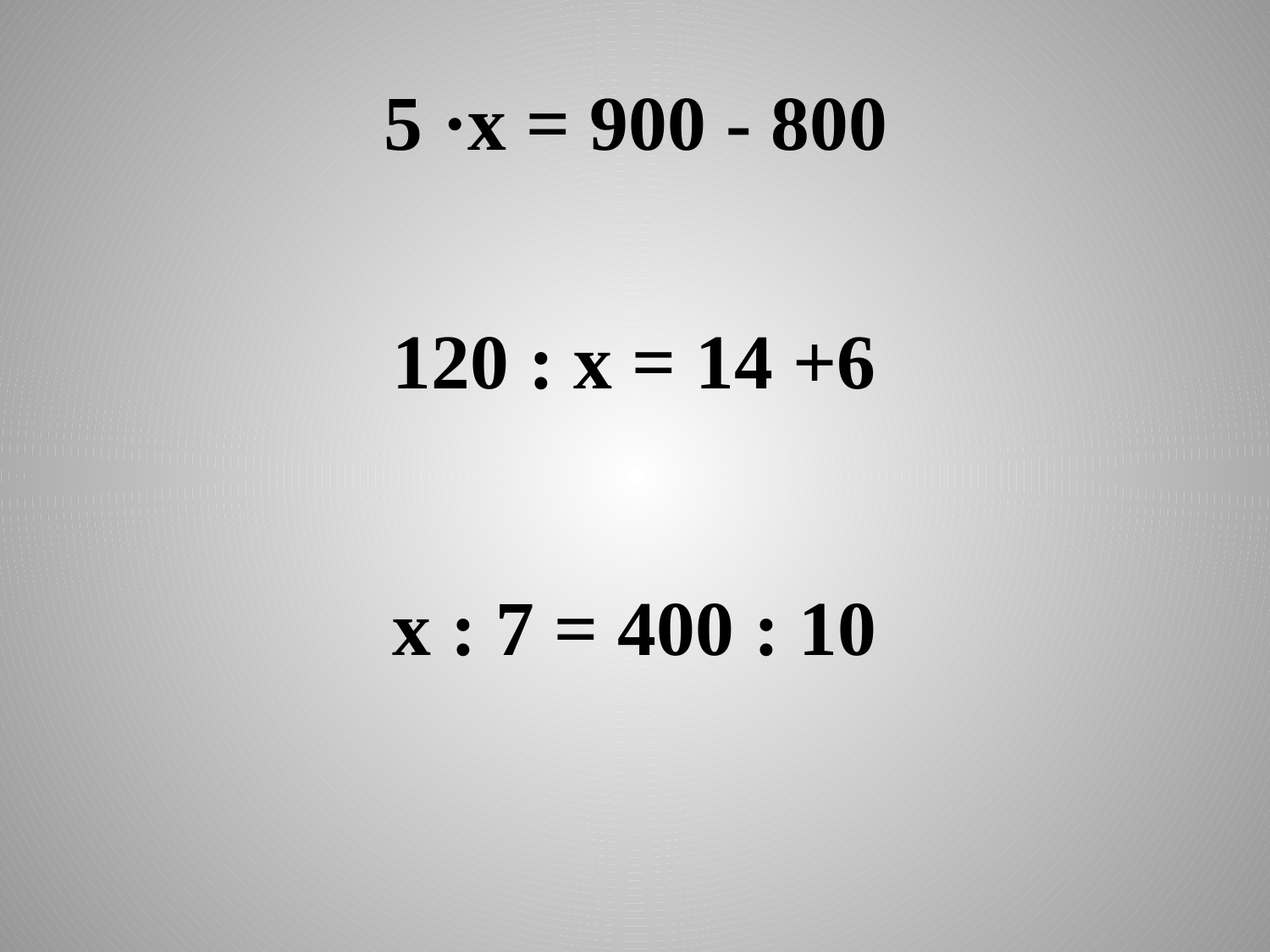

# 5 ·х = 900 - 800

120 : х = 14 +6

х : 7 = 400 : 10